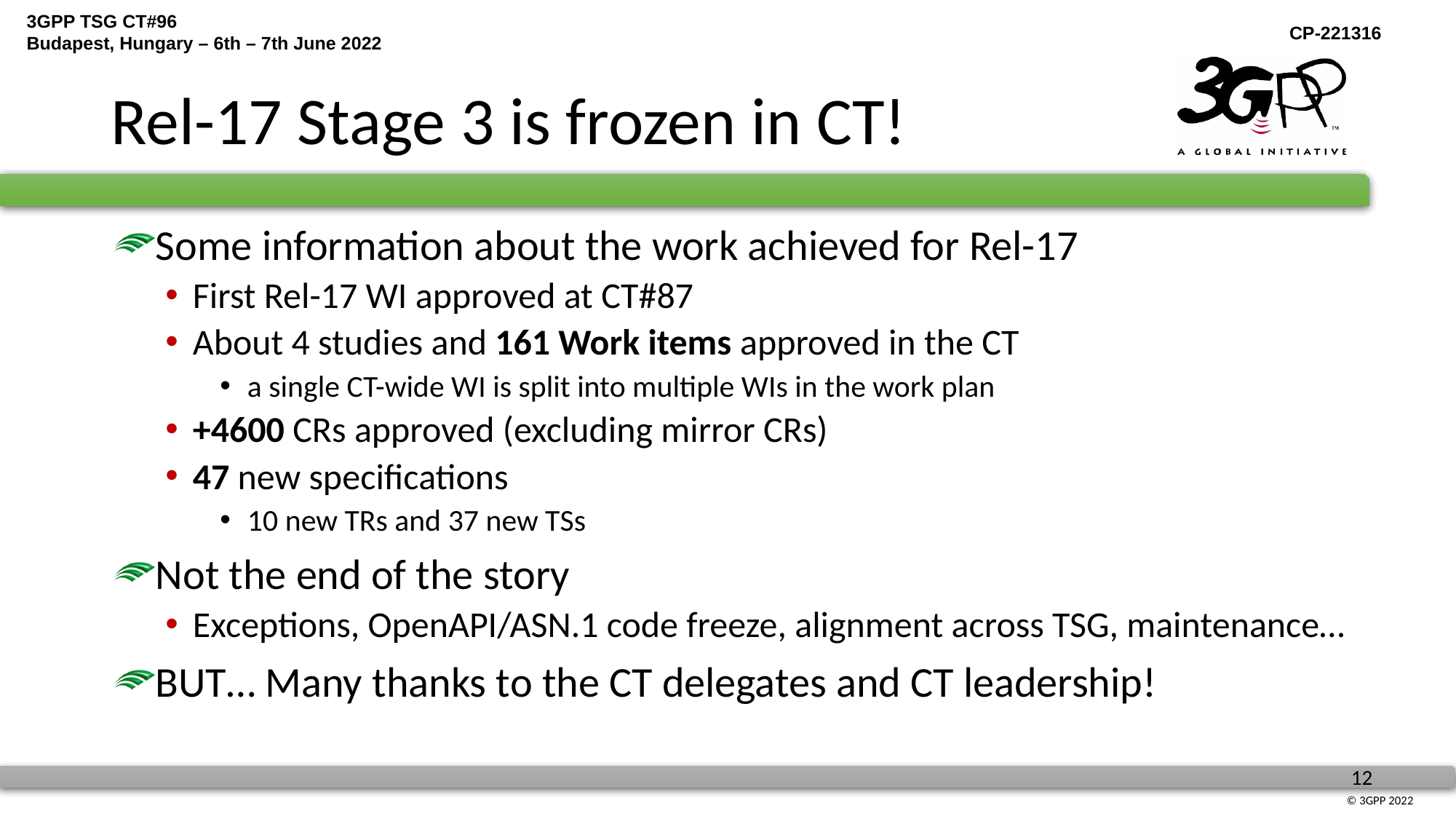

# Rel-17 Stage 3 is frozen in CT!
Some information about the work achieved for Rel-17
First Rel-17 WI approved at CT#87
About 4 studies and 161 Work items approved in the CT
a single CT-wide WI is split into multiple WIs in the work plan
+4600 CRs approved (excluding mirror CRs)
47 new specifications
10 new TRs and 37 new TSs
Not the end of the story
Exceptions, OpenAPI/ASN.1 code freeze, alignment across TSG, maintenance…
BUT… Many thanks to the CT delegates and CT leadership!